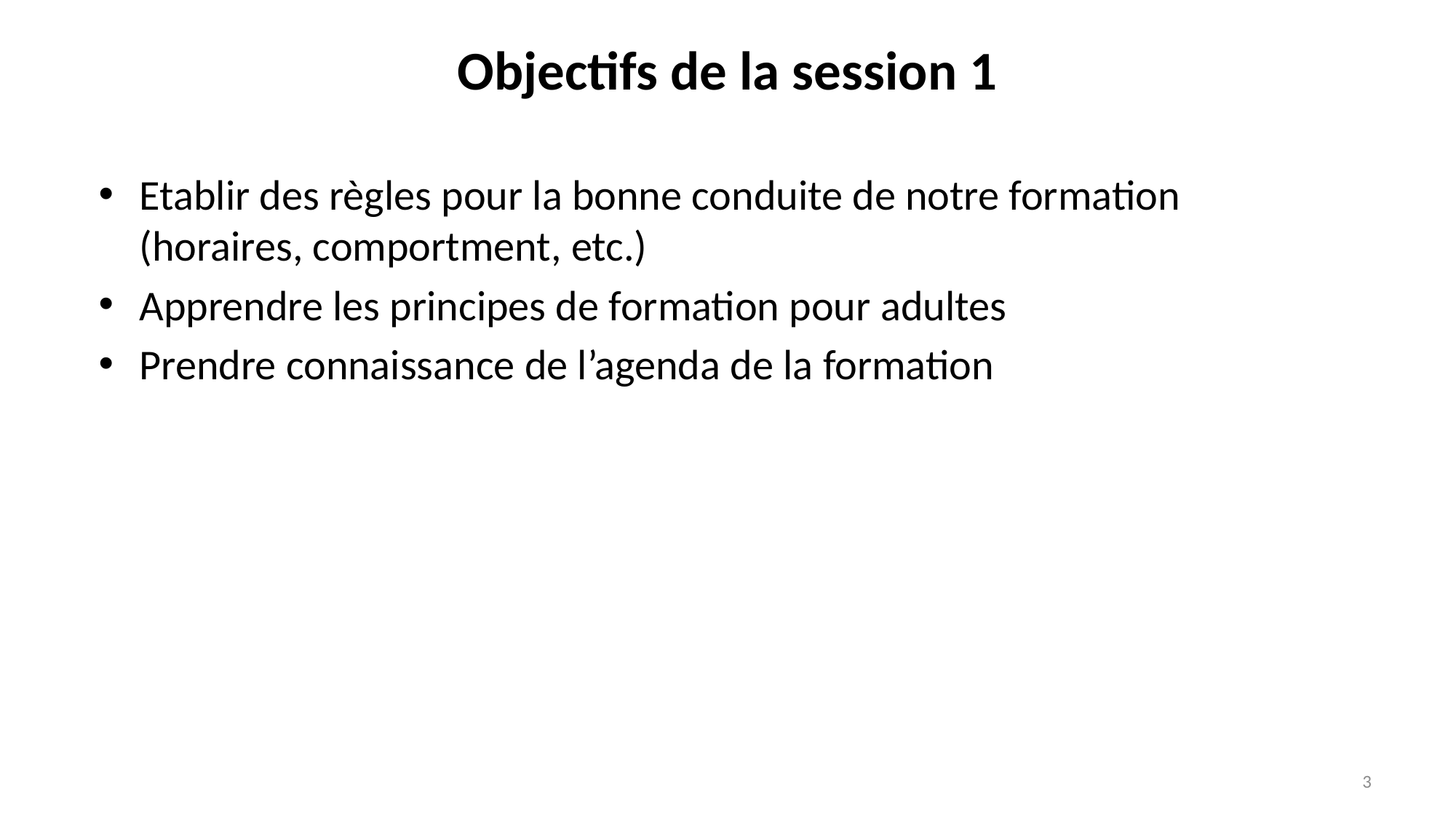

# Objectifs de la session 1
Etablir des règles pour la bonne conduite de notre formation (horaires, comportment, etc.)
Apprendre les principes de formation pour adultes
Prendre connaissance de l’agenda de la formation

3